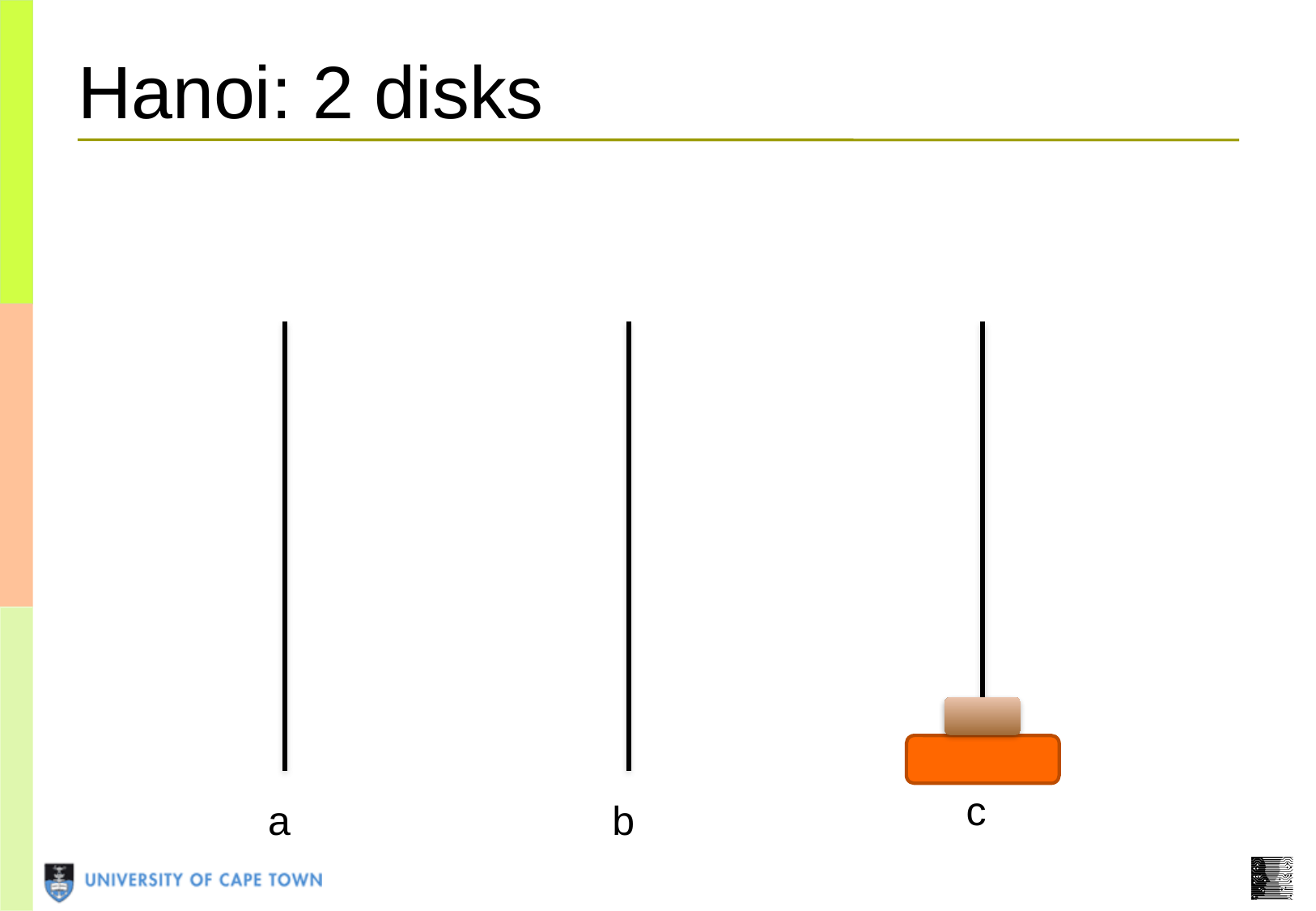

# Hanoi: 2 disks

c
a
b